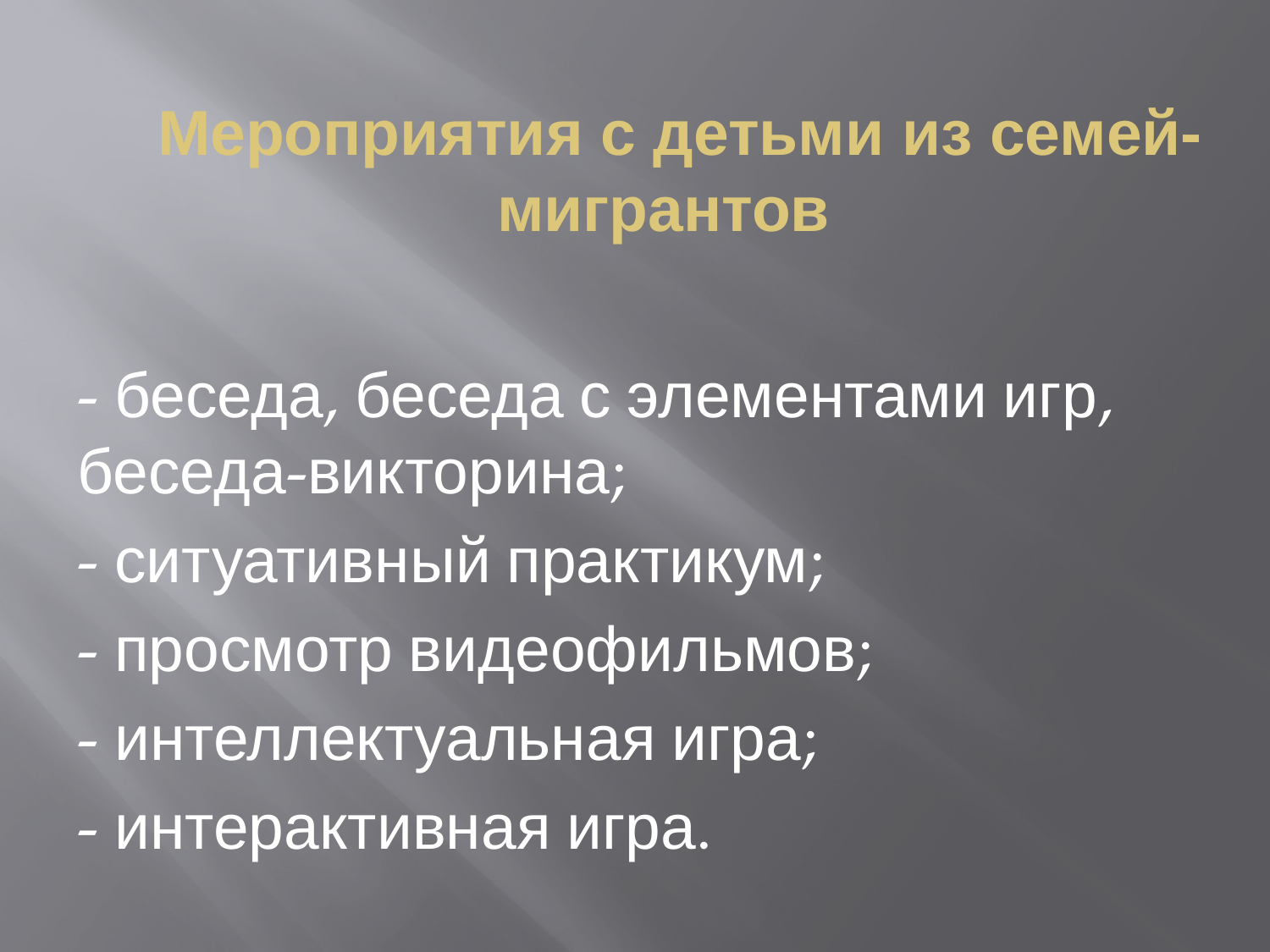

# Мероприятия с детьми из семей-мигрантов
- беседа, беседа с элементами игр, беседа-викторина;
- ситуативный практикум;
- просмотр видеофильмов;
- интеллектуальная игра;
- интерактивная игра.